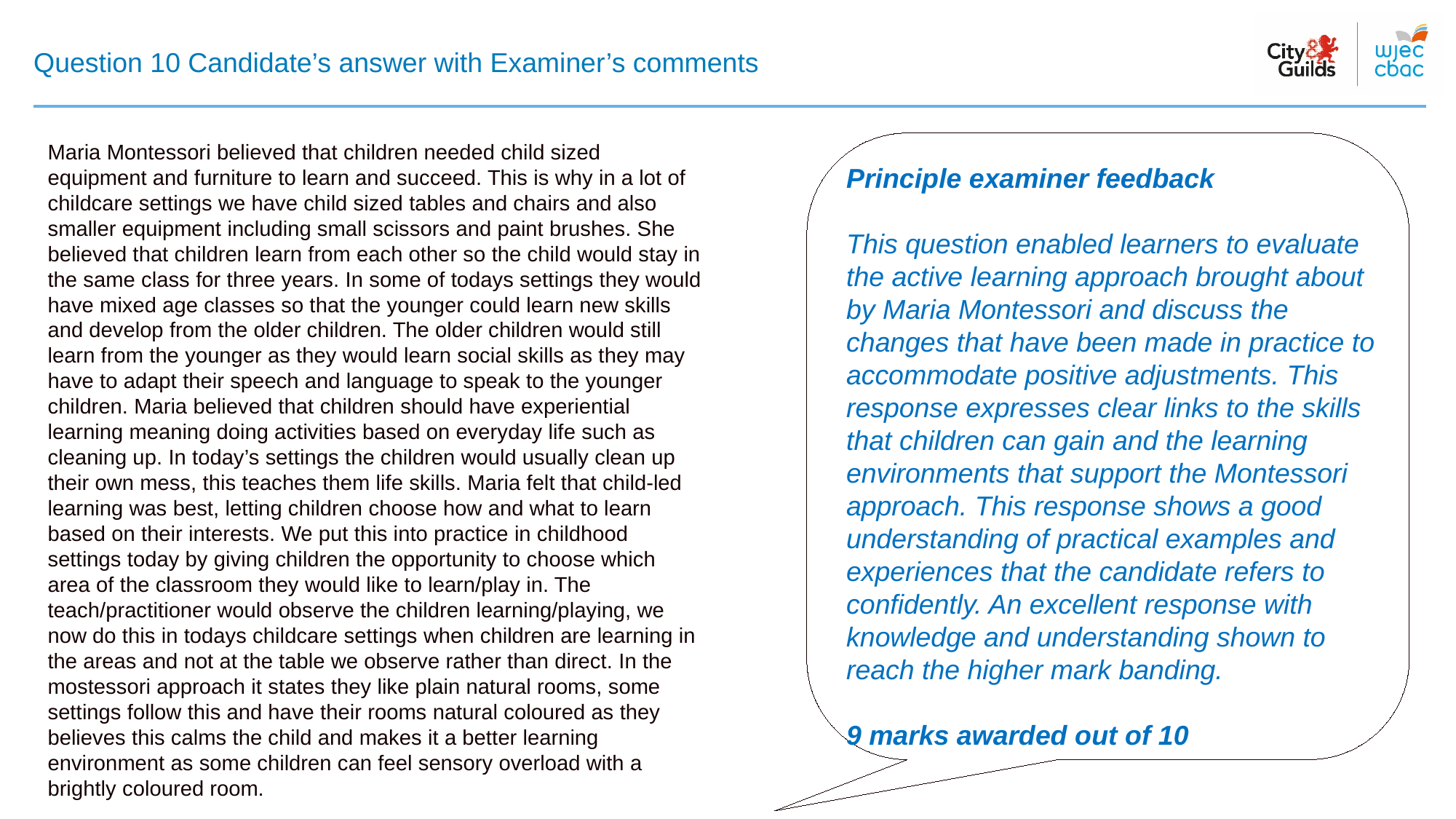

# Question 10 Candidate’s answer with Examiner’s comments
Maria Montessori believed that children needed child sized equipment and furniture to learn and succeed. This is why in a lot of childcare settings we have child sized tables and chairs and also smaller equipment including small scissors and paint brushes. She believed that children learn from each other so the child would stay in the same class for three years. In some of todays settings they would have mixed age classes so that the younger could learn new skills and develop from the older children. The older children would still learn from the younger as they would learn social skills as they may have to adapt their speech and language to speak to the younger children. Maria believed that children should have experiential learning meaning doing activities based on everyday life such as cleaning up. In today’s settings the children would usually clean up their own mess, this teaches them life skills. Maria felt that child-led learning was best, letting children choose how and what to learn based on their interests. We put this into practice in childhood settings today by giving children the opportunity to choose which area of the classroom they would like to learn/play in. The teach/practitioner would observe the children learning/playing, we now do this in todays childcare settings when children are learning in the areas and not at the table we observe rather than direct. In the mostessori approach it states they like plain natural rooms, some settings follow this and have their rooms natural coloured as they believes this calms the child and makes it a better learning environment as some children can feel sensory overload with a brightly coloured room.

Principle examiner feedback​

This question ​enabled learners to evaluate the active learning approach brought about by Maria Montessori and discuss the changes that have been made in practice to accommodate positive adjustments. This response expresses clear links to the skills that children can gain and the learning environments that support the Montessori approach. This response shows a good understanding of practical examples and experiences that the candidate refers to confidently. An excellent response with knowledge and understanding shown to reach the higher mark banding.

9 marks awarded out of 10